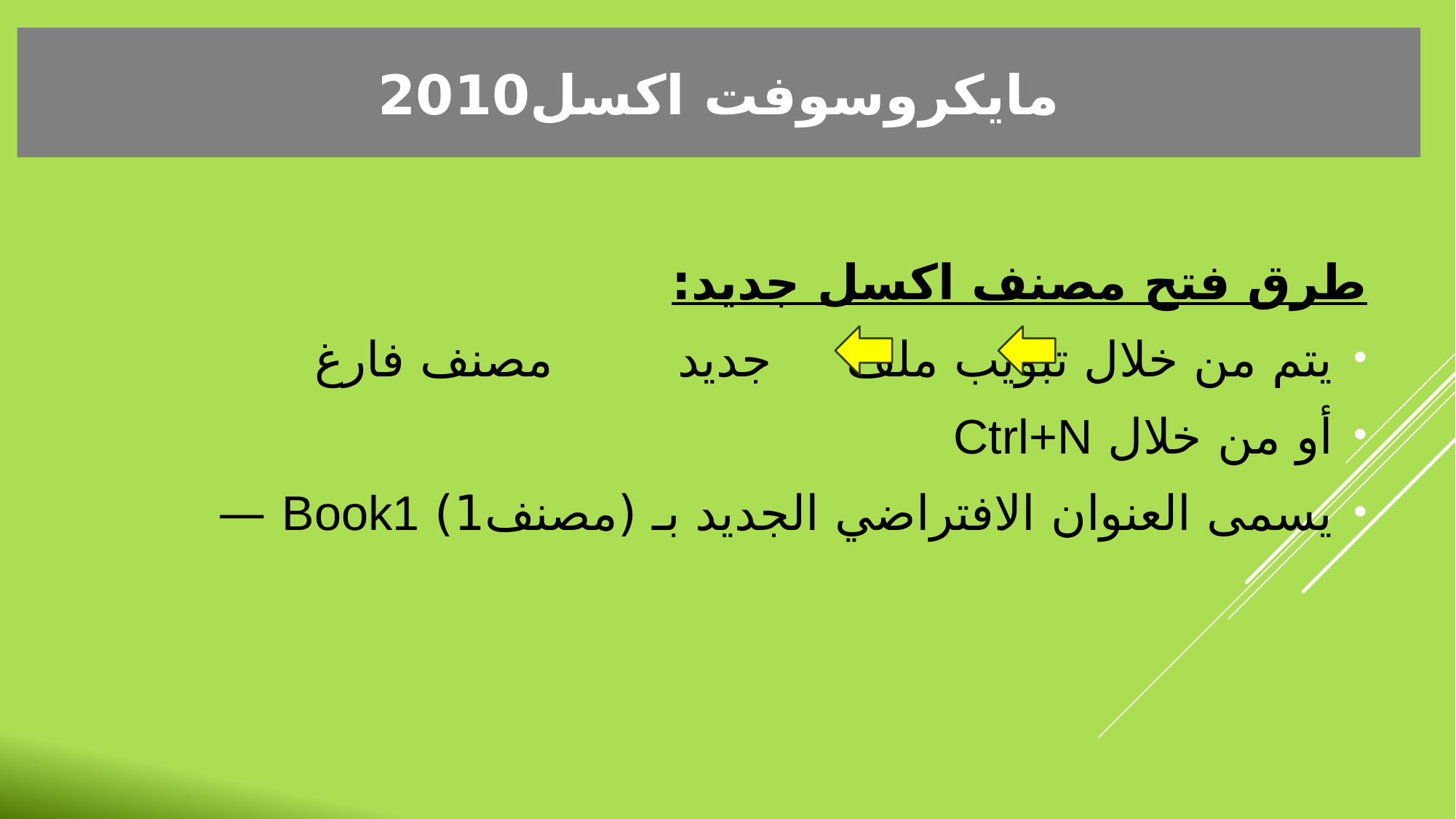

مايكروسوفت اكسل2010
طرق فتح مصنف اكسل جديد:
يتم من خلال تبويب ملف 		 جديد		 مصنف فارغ
أو من خلال Ctrl+N
يسمى العنوان الافتراضي الجديد بـ (مصنف1) Book1 —